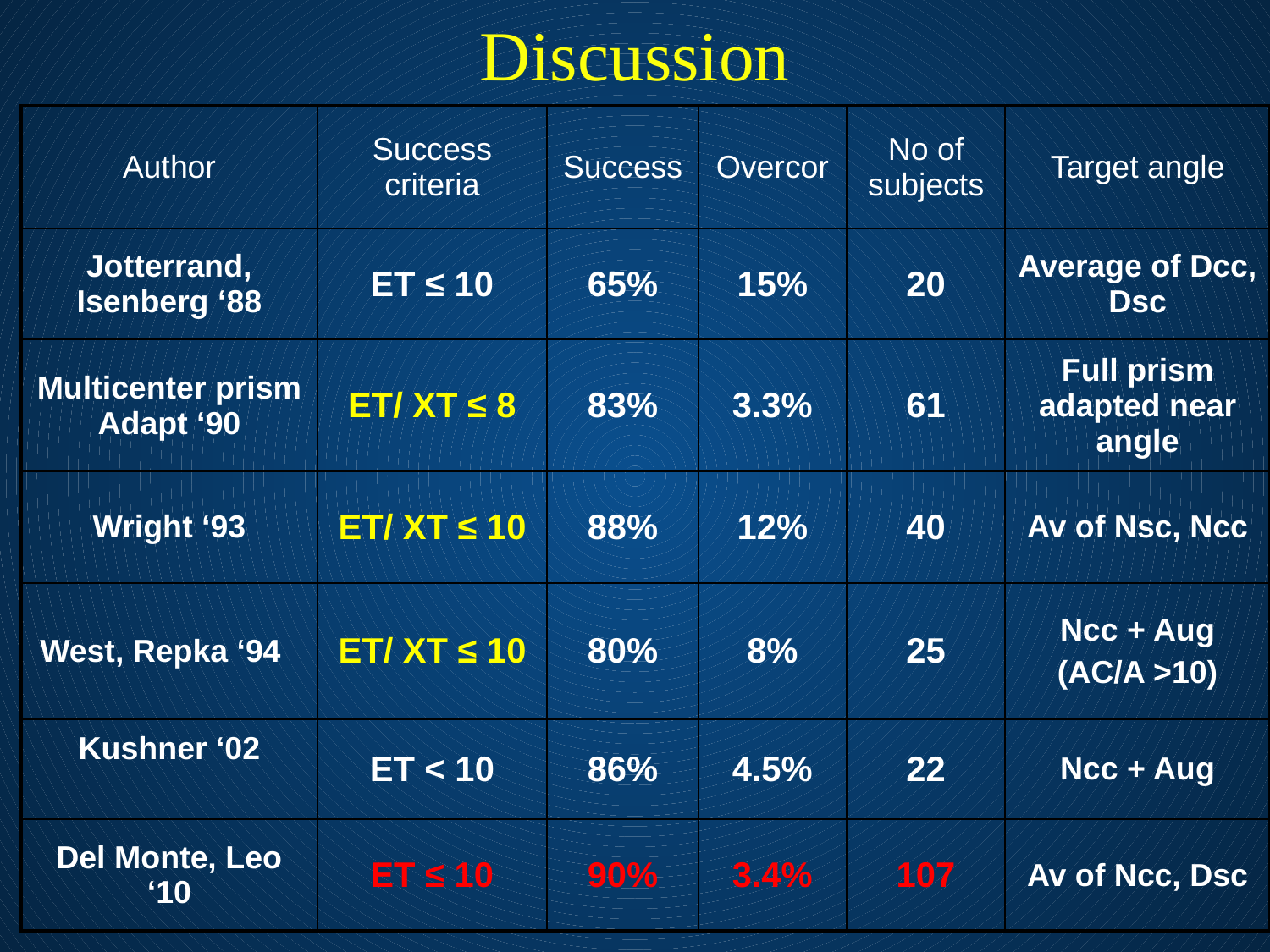

# Discussion
| Author | Success criteria | Success | Overcor | No of subjects | Target angle |
| --- | --- | --- | --- | --- | --- |
| Jotterrand, Isenberg ‘88 | ET ≤ 10 | 65% | 15% | 20 | Average of Dcc, Dsc |
| Multicenter prism Adapt ‘90 | ET/ XT ≤ 8 | 83% | 3.3% | 61 | Full prism adapted near angle |
| Wright ‘93 | ET/ XT ≤ 10 | 88% | 12% | 40 | Av of Nsc, Ncc |
| West, Repka ‘94 | ET/ XT ≤ 10 | 80% | 8% | 25 | Ncc + Aug (AC/A >10) |
| Kushner ‘02 | ET < 10 | 86% | 4.5% | 22 | Ncc + Aug |
| Del Monte, Leo ‘10 | ET ≤ 10 | 90% | 3.4% | 107 | Av of Ncc, Dsc |